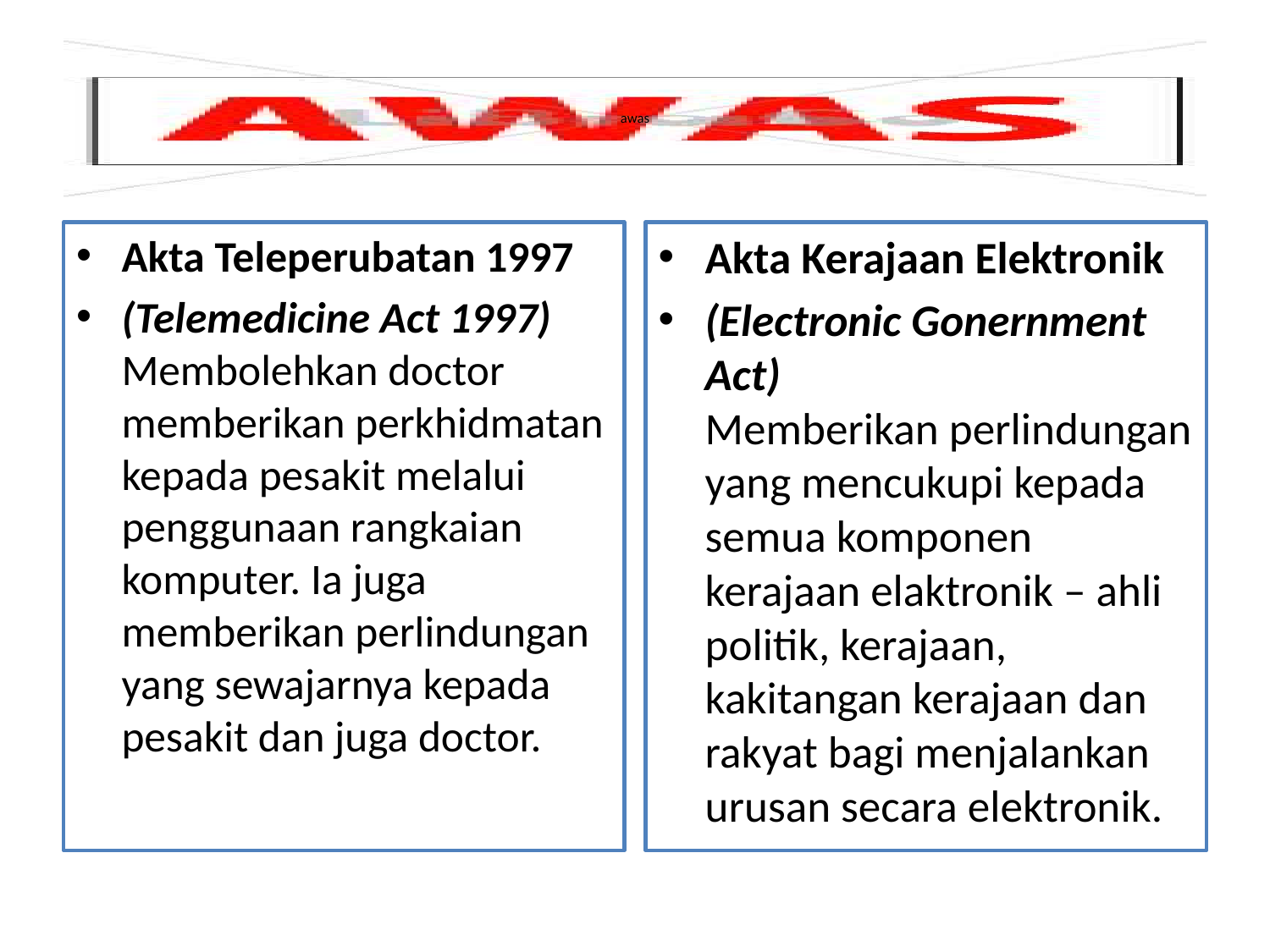

# awas
Akta Teleperubatan 1997
(Telemedicine Act 1997)
Membolehkan doctor memberikan perkhidmatan kepada pesakit melalui penggunaan rangkaian komputer. Ia juga memberikan perlindungan yang sewajarnya kepada pesakit dan juga doctor.

Akta Kerajaan Elektronik
(Electronic Gonernment Act)
Memberikan perlindungan yang mencukupi kepada semua komponen kerajaan elaktronik – ahli politik, kerajaan, kakitangan kerajaan dan rakyat bagi menjalankan urusan secara elektronik.